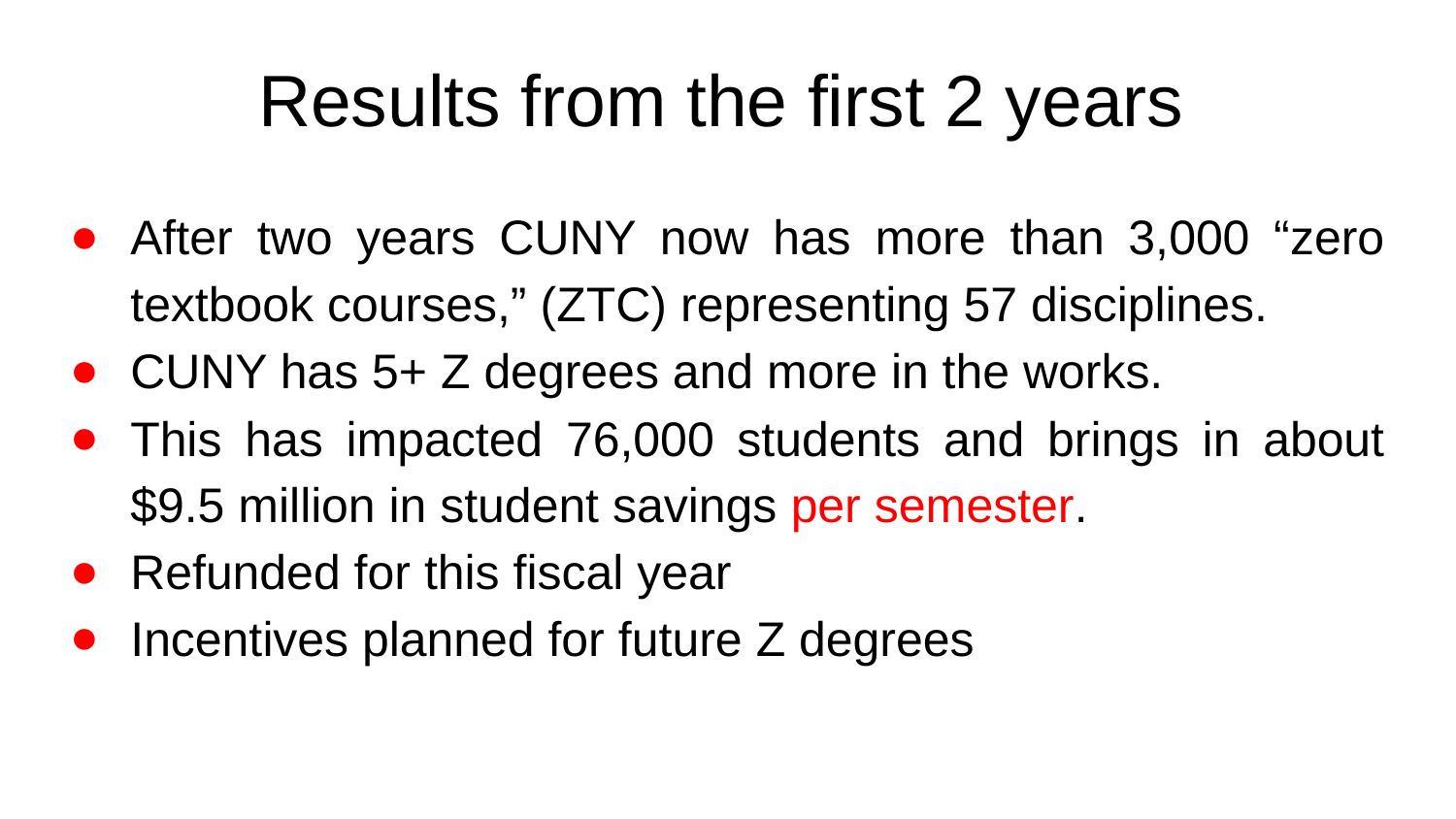

# Results from the first 2 years
After two years CUNY now has more than 3,000 “zero textbook courses,” (ZTC) representing 57 disciplines.
CUNY has 5+ Z degrees and more in the works.
This has impacted 76,000 students and brings in about $9.5 million in student savings per semester.
Refunded for this fiscal year
Incentives planned for future Z degrees